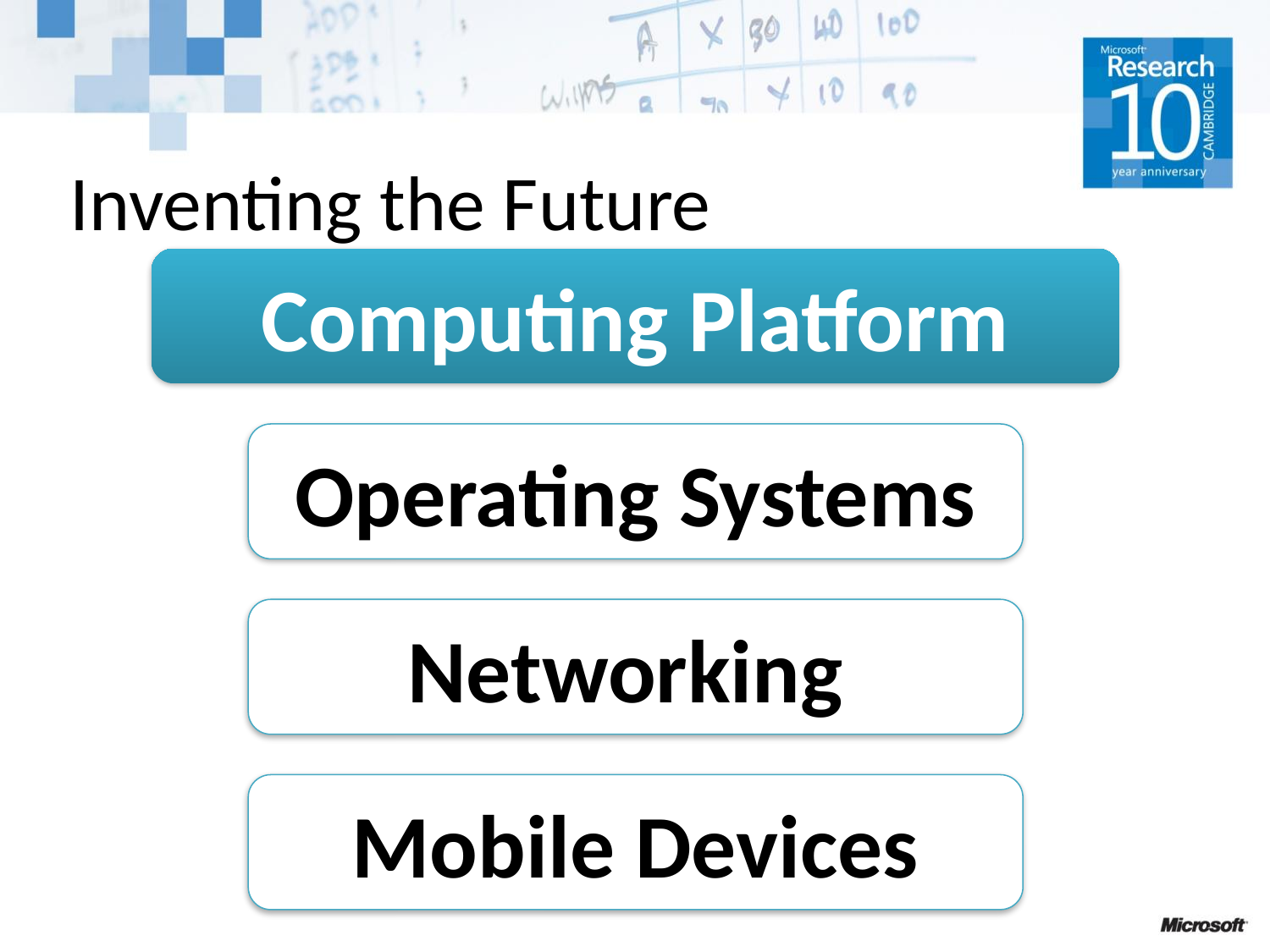

# Inventing the Future
Computing Platform
Operating Systems
Networking
Mobile Devices